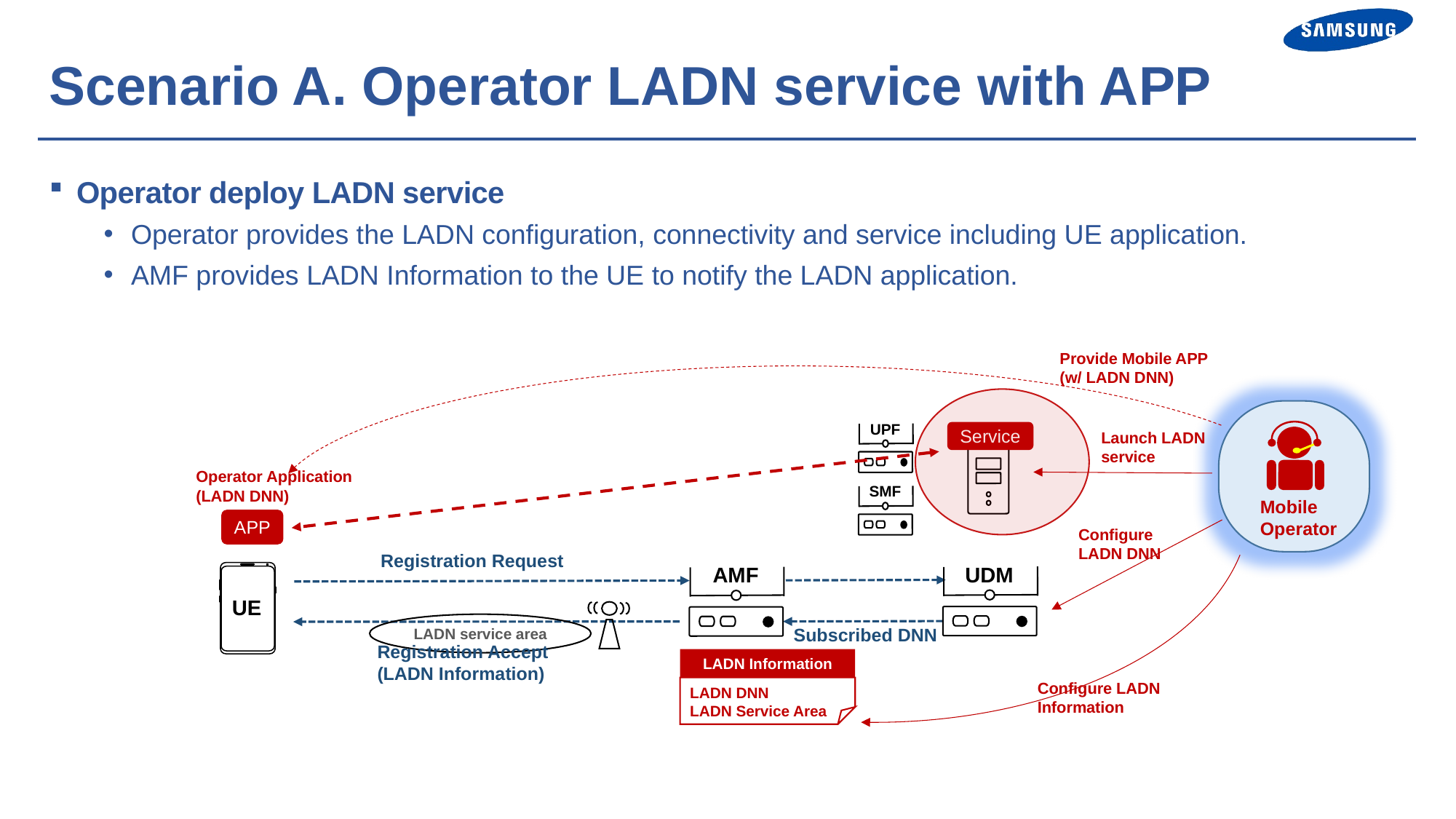

# Scenario A. Operator LADN service with APP
Operator deploy LADN service
Operator provides the LADN configuration, connectivity and service including UE application.
AMF provides LADN Information to the UE to notify the LADN application.

Provide Mobile APP (w/ LADN DNN)

UPF

Service
Launch LADN service

Operator Application
(LADN DNN)
SMF

Mobile
Operator
APP
Configure LADN DNN
UDM

AMF

UE

LADN service area
LADN Information

LADN DNN
LADN Service Area
Configure LADN Information
Registration Accept (LADN Information)
Registration Request
Subscribed DNN